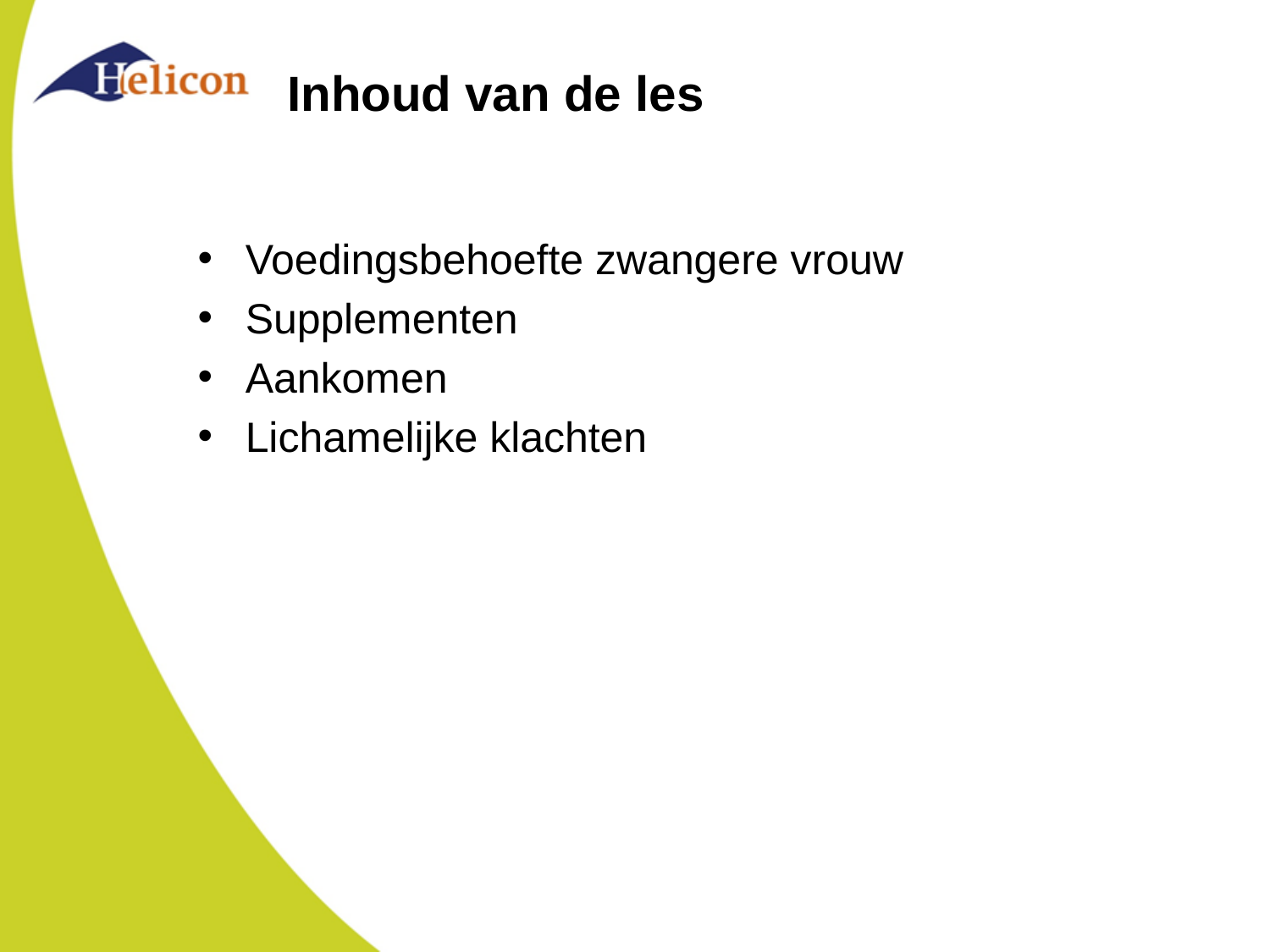

# Inhoud van de les
Voedingsbehoefte zwangere vrouw
Supplementen
Aankomen
Lichamelijke klachten